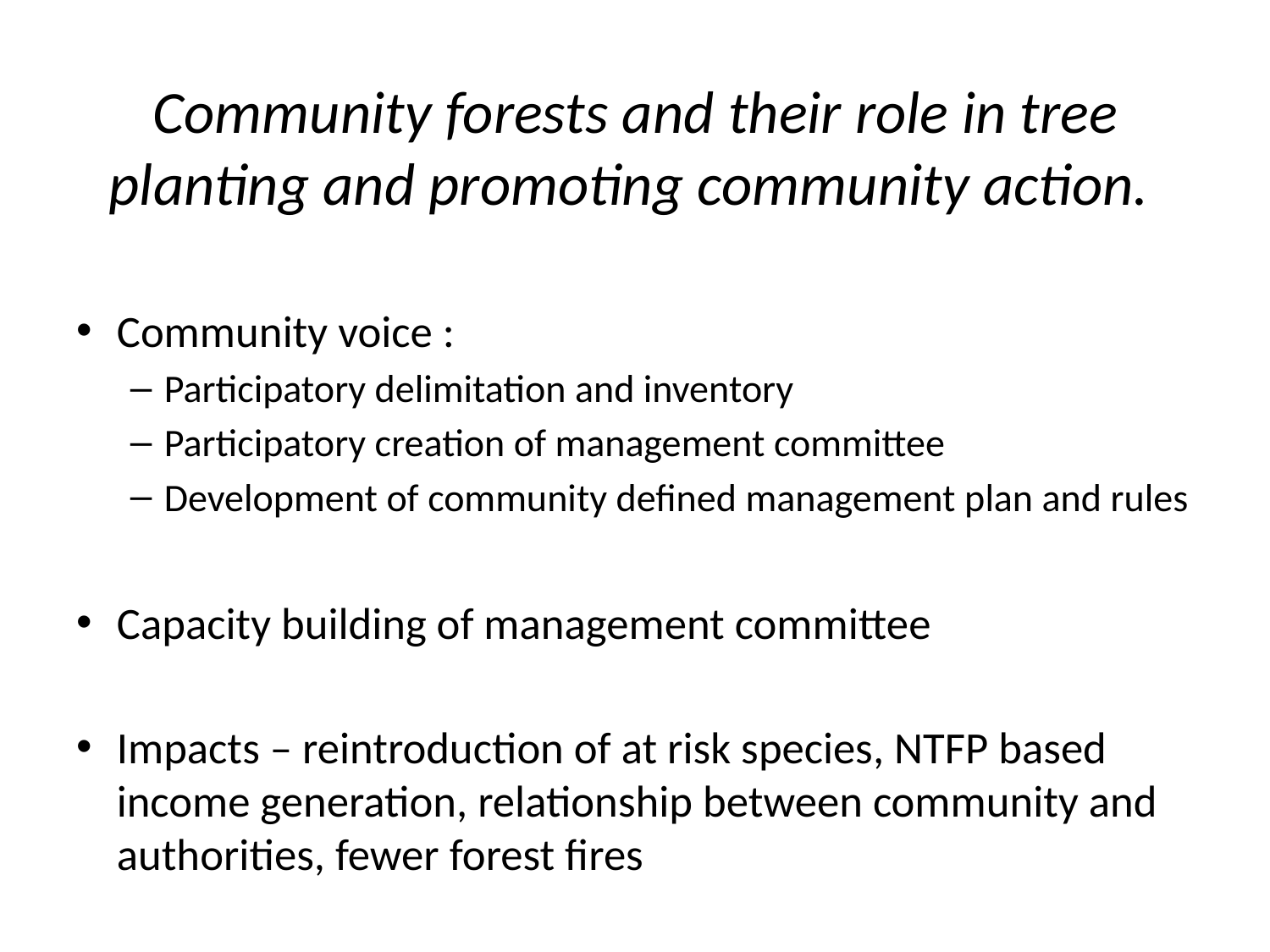

# Community forests and their role in tree planting and promoting community action.
Community voice :
Participatory delimitation and inventory
Participatory creation of management committee
Development of community defined management plan and rules

Capacity building of management committee

Impacts – reintroduction of at risk species, NTFP based income generation, relationship between community and authorities, fewer forest fires